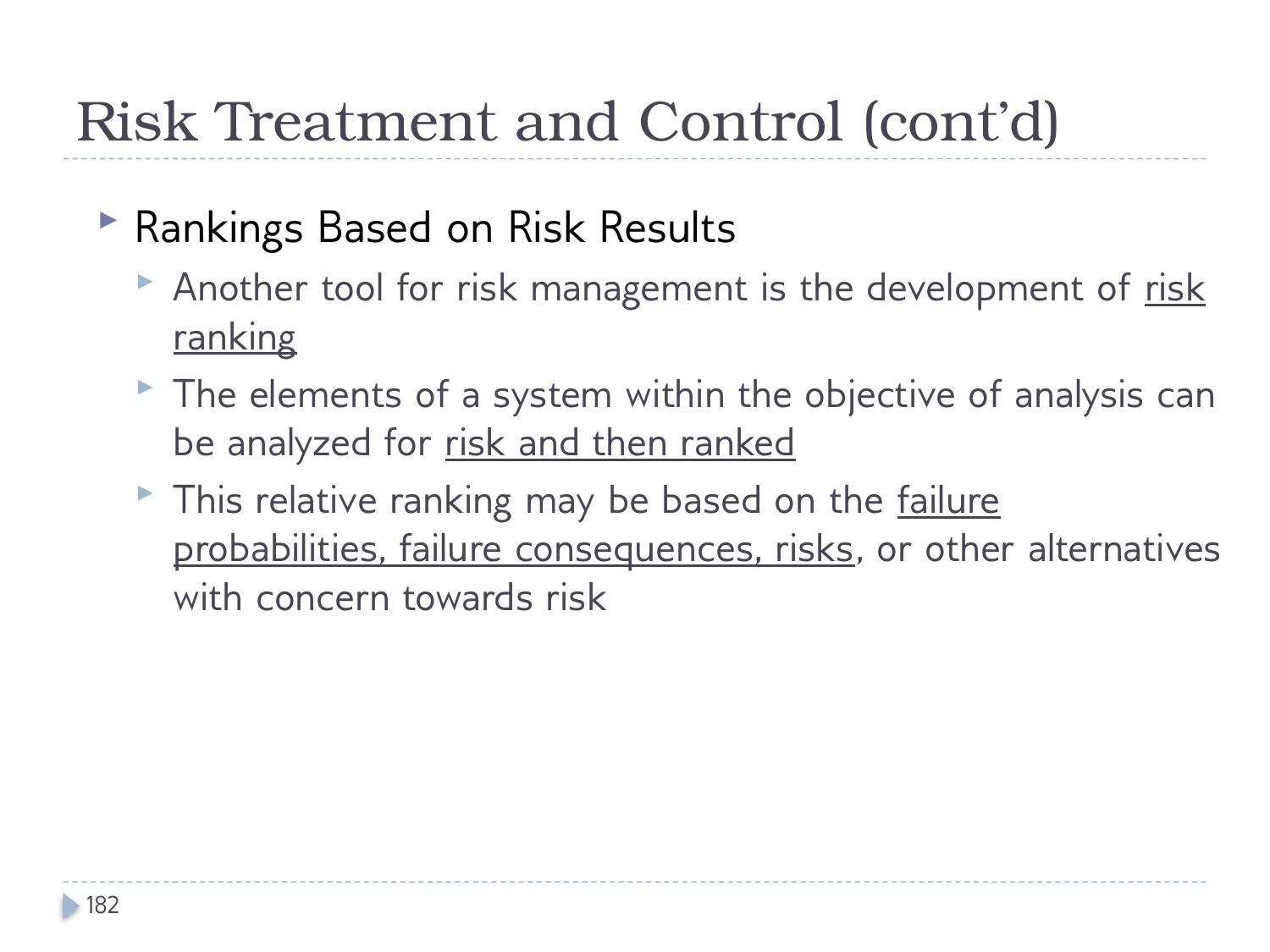

# Risk Treatment and Control (cont’d)
Rankings Based on Risk Results
Another tool for risk management is the development of risk ranking
The elements of a system within the objective of analysis can be analyzed for risk and then ranked
This relative ranking may be based on the failure probabilities, failure consequences, risks, or other alternatives with concern towards risk
182